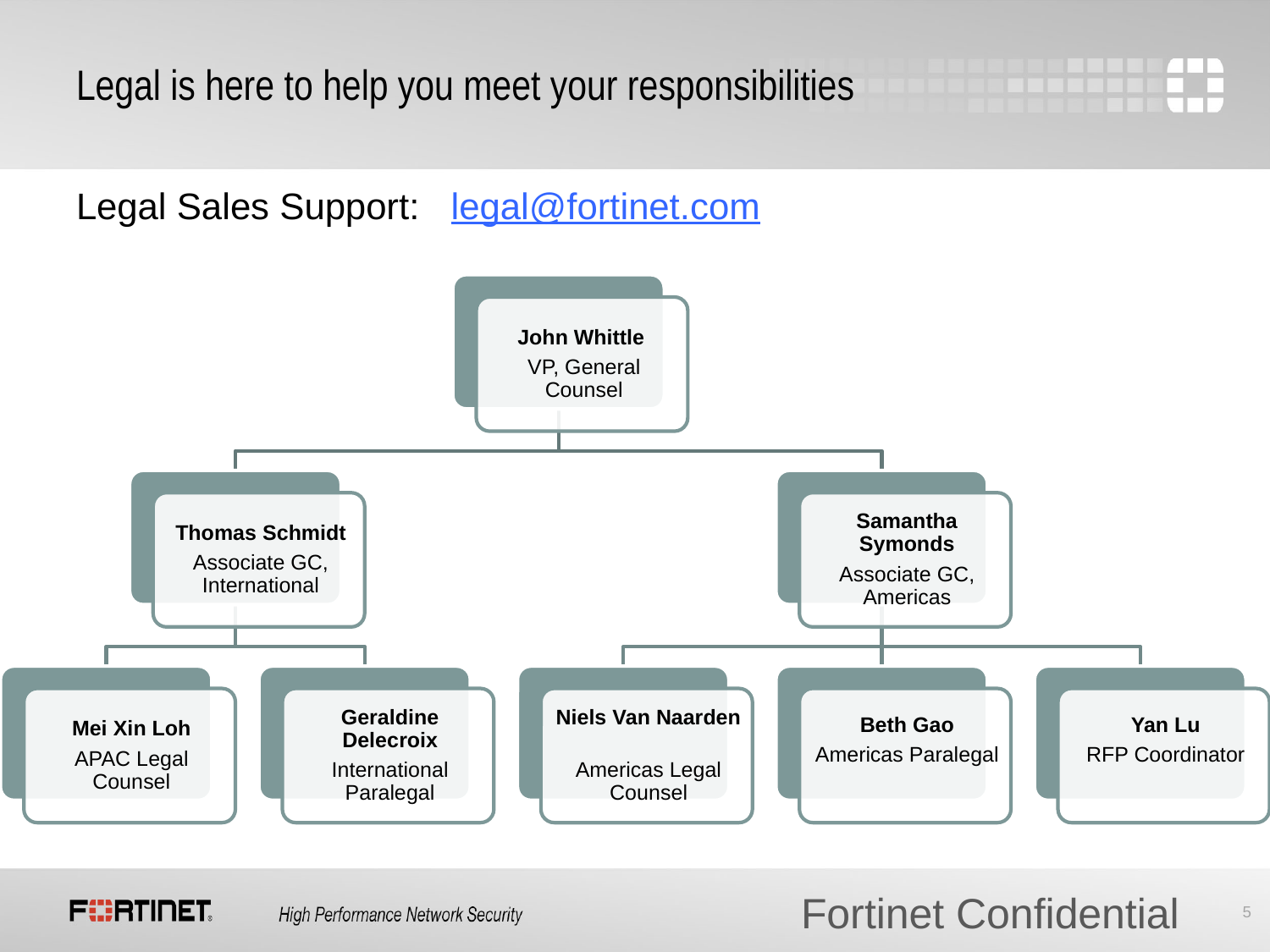

# Legal is here to help you meet your responsibilities
Legal Sales Support:   legal@fortinet.com

John Whittle
VP, General Counsel
Thomas Schmidt
Associate GC, International
Mei Xin Loh
APAC Legal Counsel
Geraldine Delecroix
International Paralegal
Samantha Symonds
Associate GC, Americas
Niels Van Naarden
Americas Legal Counsel
Beth Gao
Americas Paralegal

Yan Lu
RFP Coordinator

Fortinet Confidential